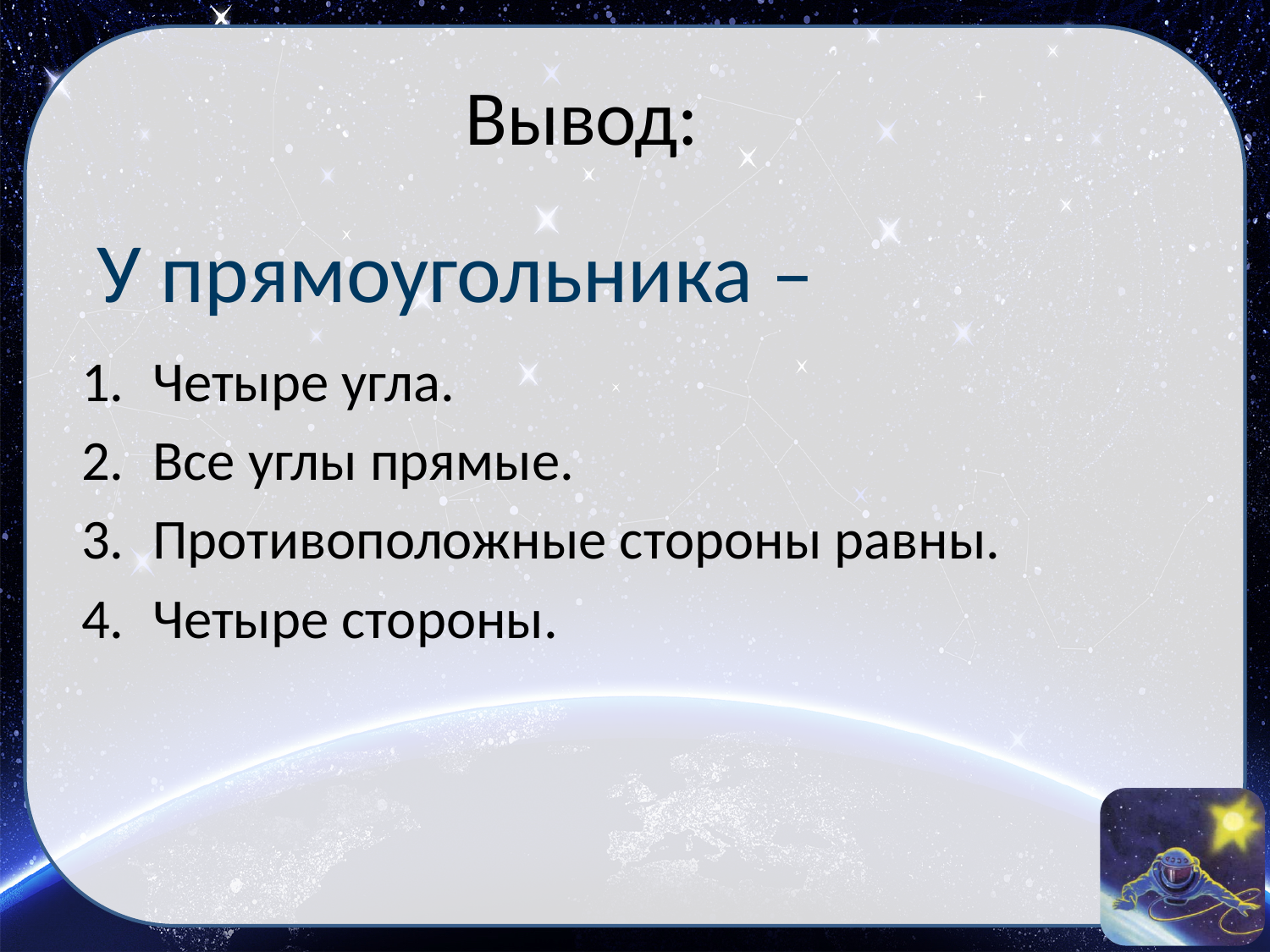

# Вывод:
У прямоугольника –
Четыре угла.
Все углы прямые.
Противоположные стороны равны.
Четыре стороны.